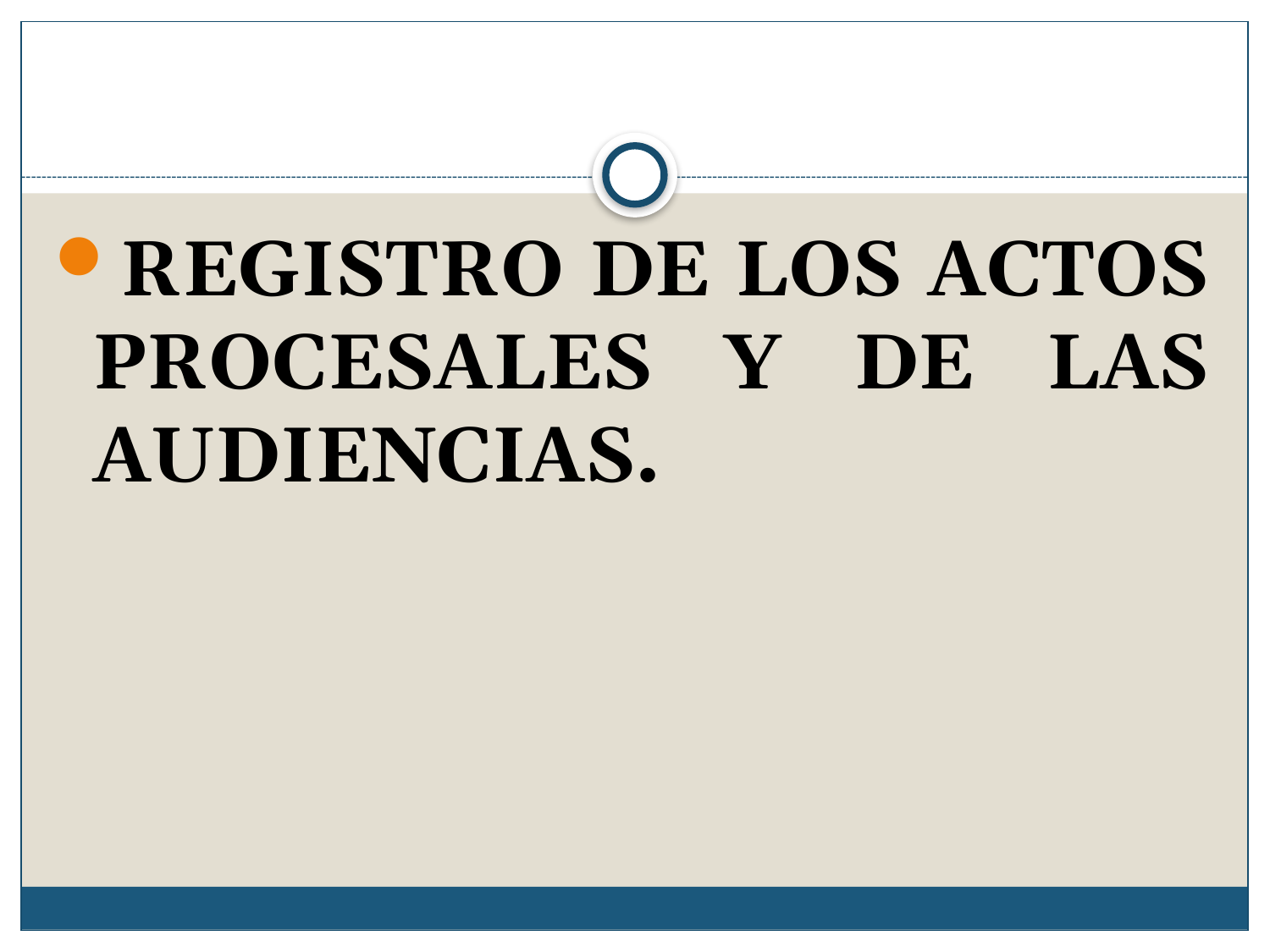

#
REGISTRO DE LOS ACTOS PROCESALES Y DE LAS AUDIENCIAS.